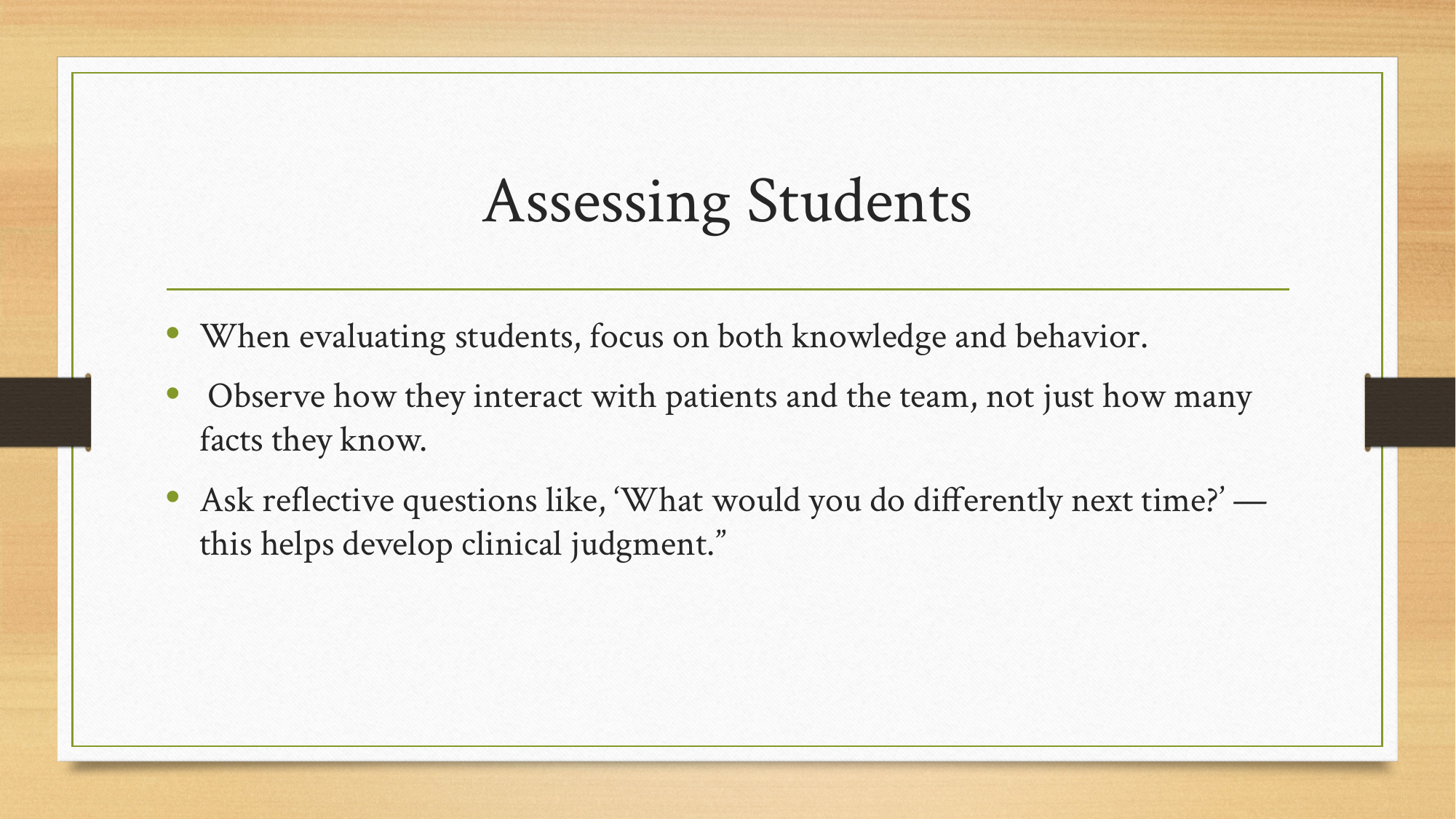

# Assessing Students
When evaluating students, focus on both knowledge and behavior.
 Observe how they interact with patients and the team, not just how many facts they know.
Ask reflective questions like, ‘What would you do differently next time?’ — this helps develop clinical judgment.”